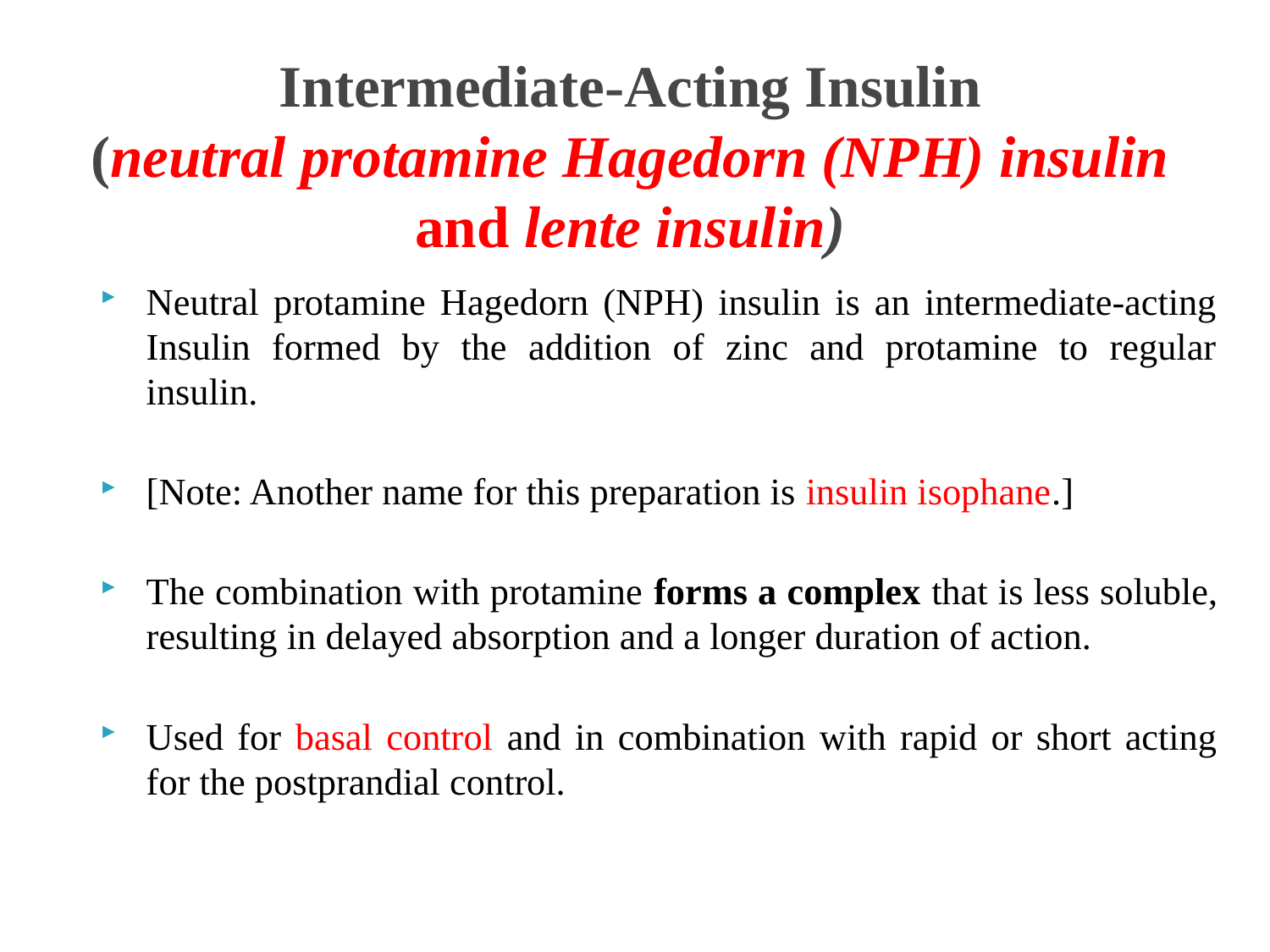

# Intermediate-Acting Insulin (neutral protamine Hagedorn (NPH) insulin and lente insulin)
Neutral protamine Hagedorn (NPH) insulin is an intermediate-acting Insulin formed by the addition of zinc and protamine to regular insulin.

[Note: Another name for this preparation is insulin isophane.]

The combination with protamine forms a complex that is less soluble, resulting in delayed absorption and a longer duration of action.

Used for basal control and in combination with rapid or short acting for the postprandial control.